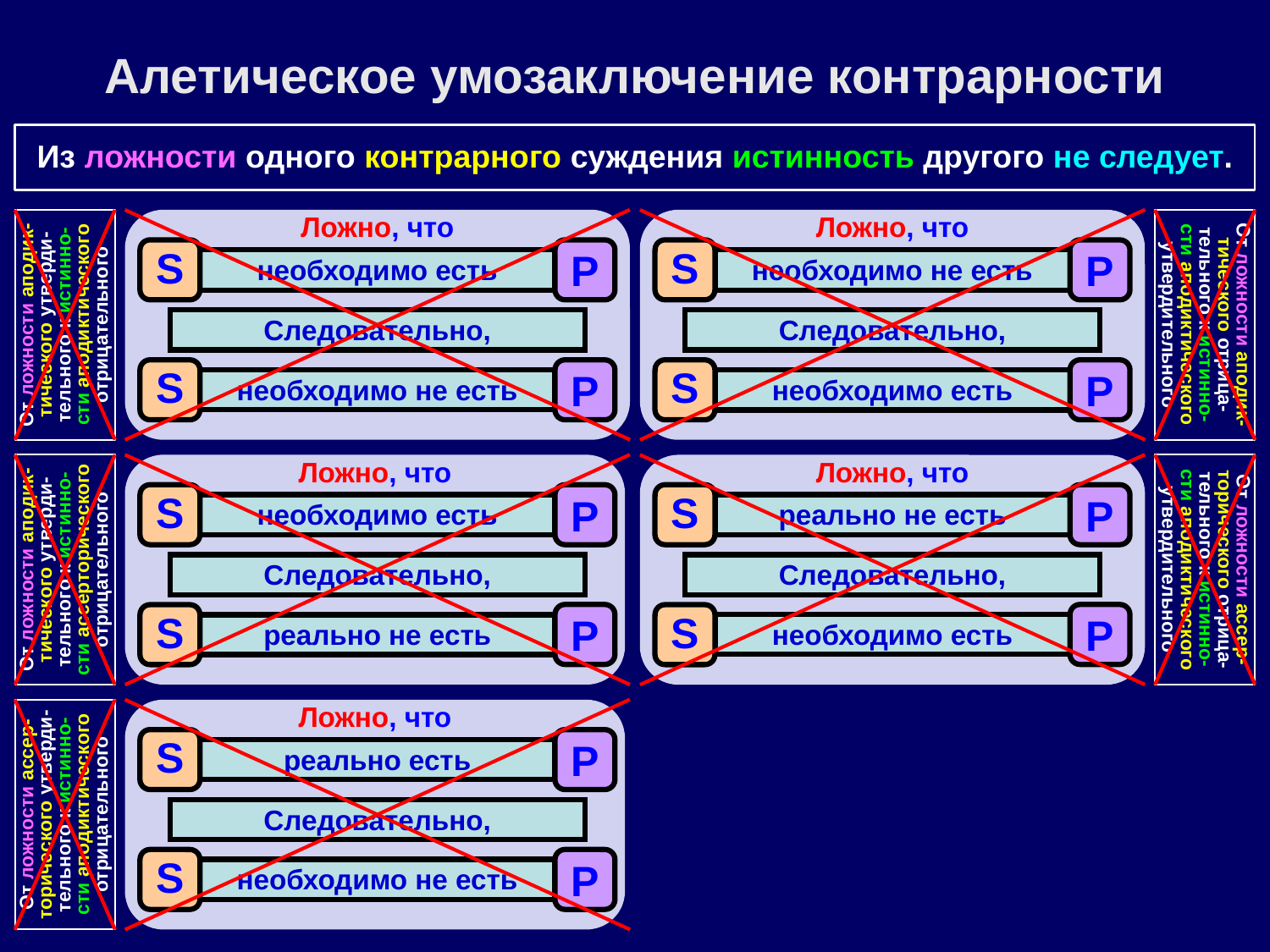

Алетическое умозаключение контрарности
Из ложности одного контрарного суждения истинность другого не следует.
Ложно, что
Ложно, что
S
P
S
P
необходимо есть
необходимо не есть
От ложности аподик-тического утверди-тельного к истинно-сти аподиктического отрицательного
От ложности аподик-тического отрица-тельного к истинно-сти аподиктического утвердительного
Следовательно,
Следовательно,
S
P
S
P
необходимо не есть
необходимо есть
Ложно, что
Ложно, что
S
P
S
P
необходимо есть
реально не есть
От ложности аподик-тического утверди-тельного к истинно-сти ассерторического отрицательного
От ложности ассер-торического отрица-тельного к истинно-сти аподиктического утвердительного
Следовательно,
Следовательно,
P
P
S
S
необходимо есть
реально не есть
Ложно, что
S
P
реально есть
От ложности ассер-торического утверди-тельного к истинно-сти аподиктического отрицательного
Следовательно,
S
P
необходимо не есть